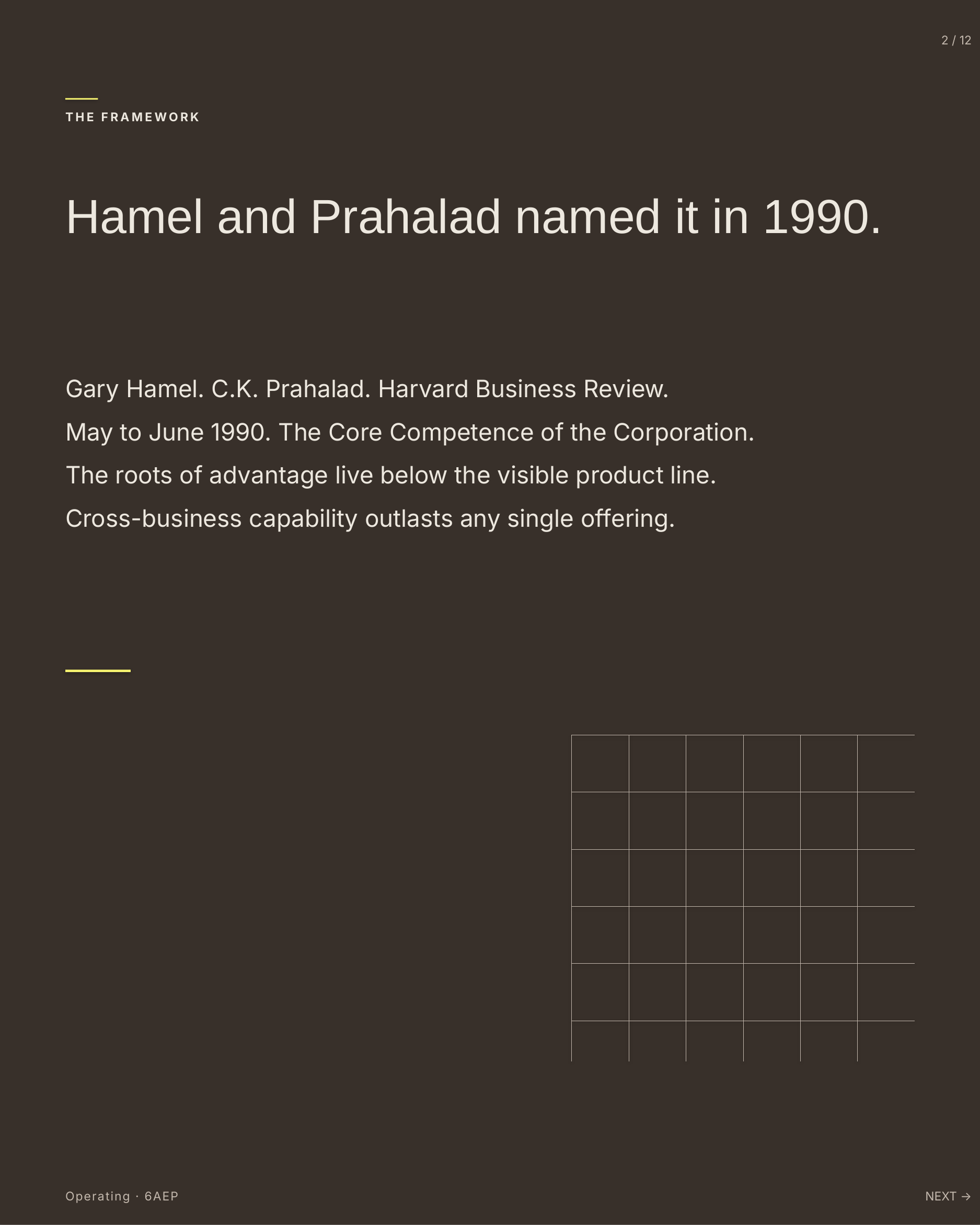

2 / 12

THE FRAMEWORK
Hamel and Prahalad named it in 1990.
Gary Hamel. C.K. Prahalad. Harvard Business Review.
May to June 1990. The Core Competence of the Corporation.
The roots of advantage live below the visible product line.
Cross-business capability outlasts any single offering.

Operating · 6AEP
NEXT →